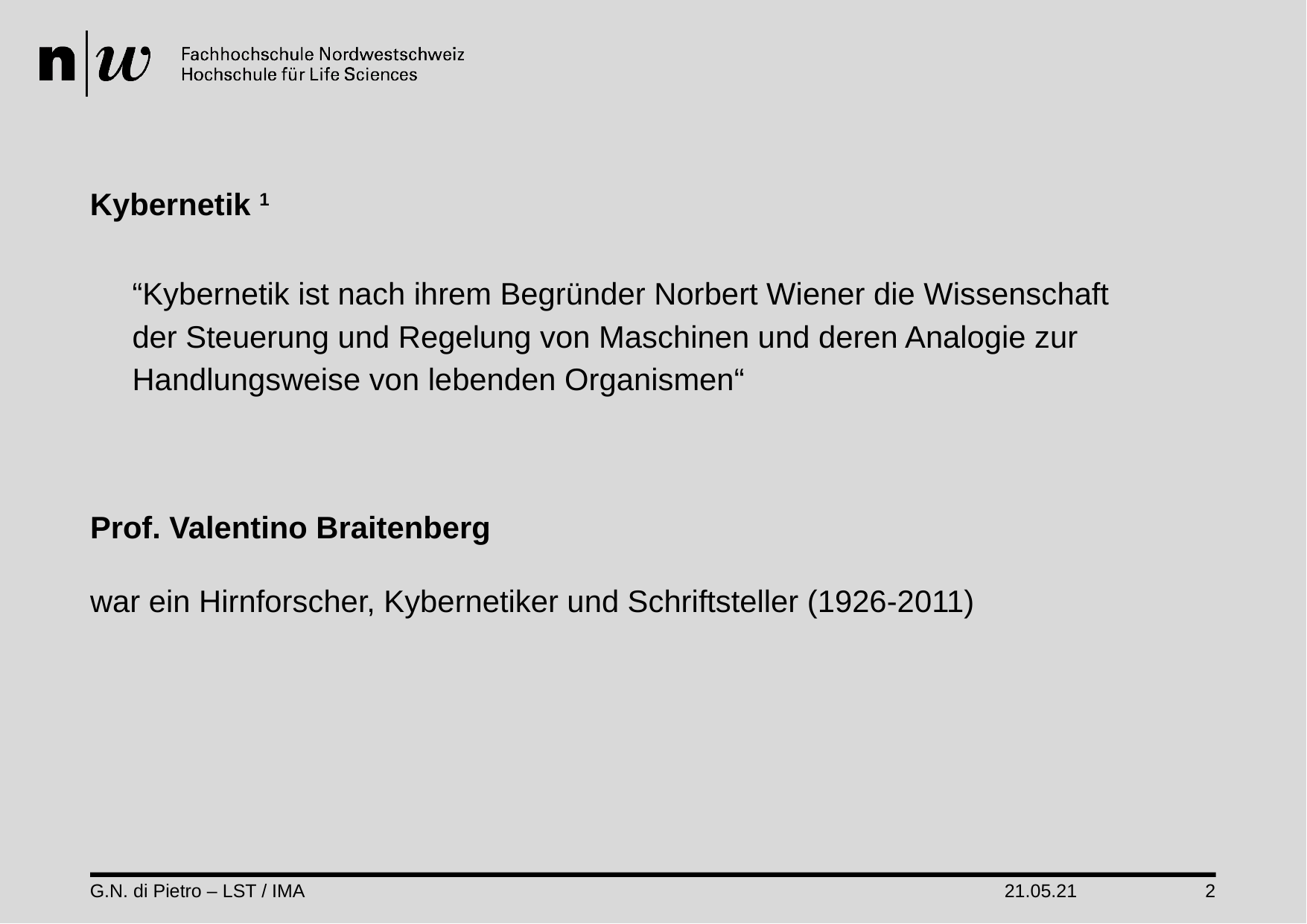

# Kybernetik 1
	“Kybernetik ist nach ihrem Begründer Norbert Wiener die Wissenschaft der Steuerung und Regelung von Maschinen und deren Analogie zur Handlungsweise von lebenden Organismen“

Prof. Valentino Braitenberg
war ein Hirnforscher, Kybernetiker und Schriftsteller (1926-2011)
G.N. di Pietro – LST / IMA
21.05.21
2